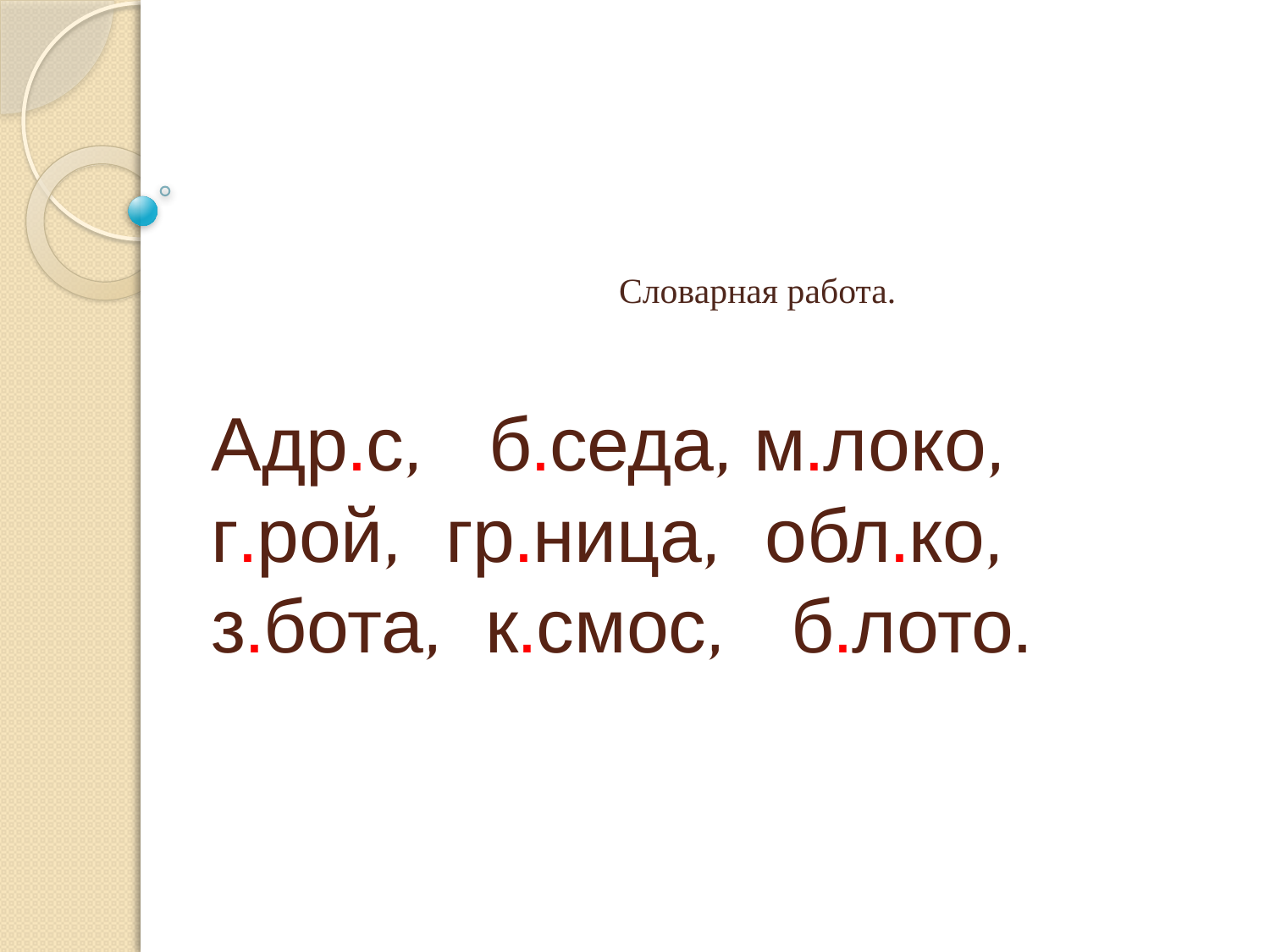

# Адр.с,   б.седа, м.локо, г.рой,  гр.ница,  обл.ко,  з.бота,  к.смос,   б.лото.
Словарная работа.